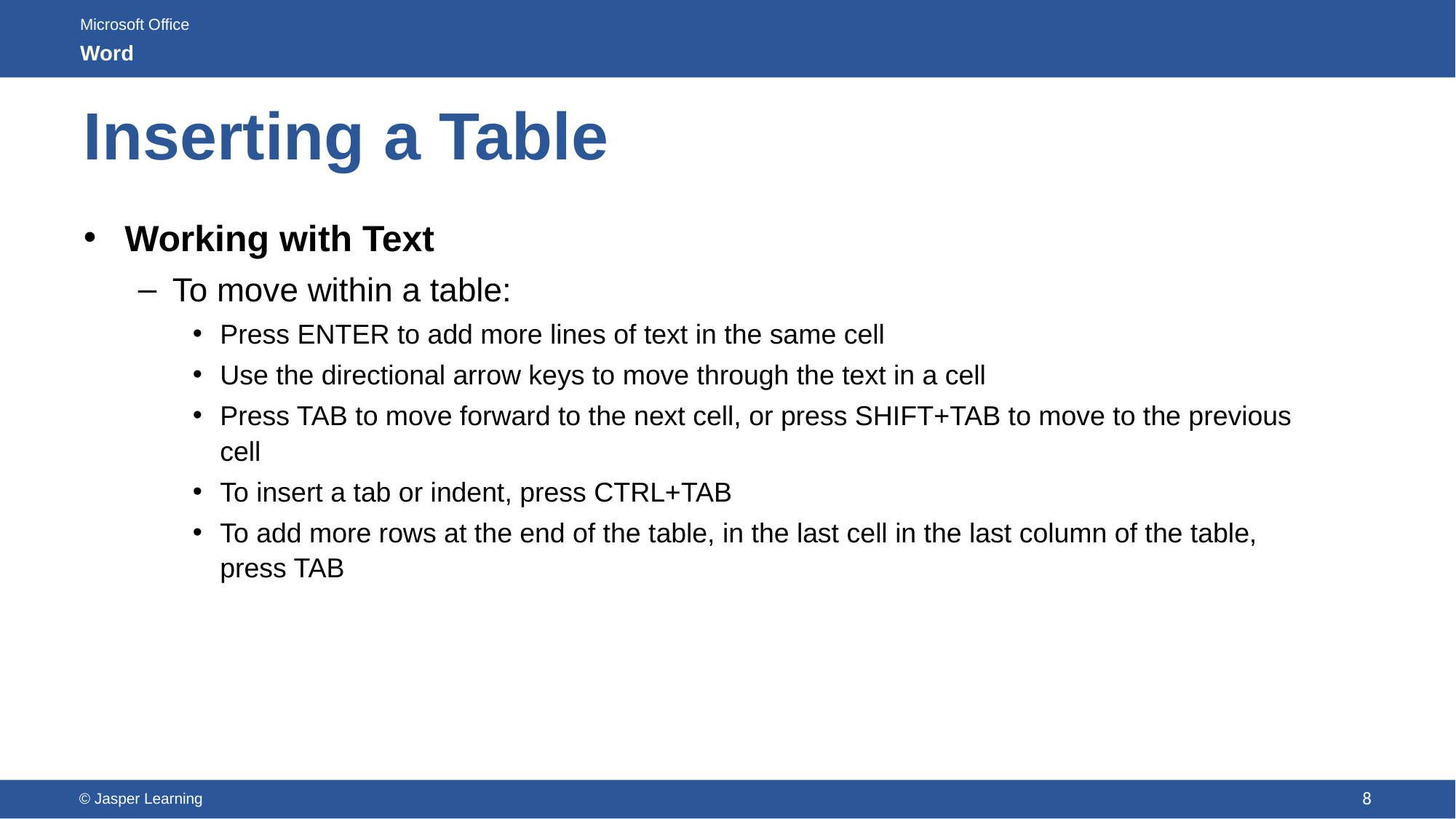

# Inserting a Table
Working with Text
To move within a table:
Press ENTER to add more lines of text in the same cell
Use the directional arrow keys to move through the text in a cell
Press TAB to move forward to the next cell, or press SHIFT+TAB to move to the previous cell
To insert a tab or indent, press CTRL+TAB
To add more rows at the end of the table, in the last cell in the last column of the table, press TAB
8
© Jasper Learning